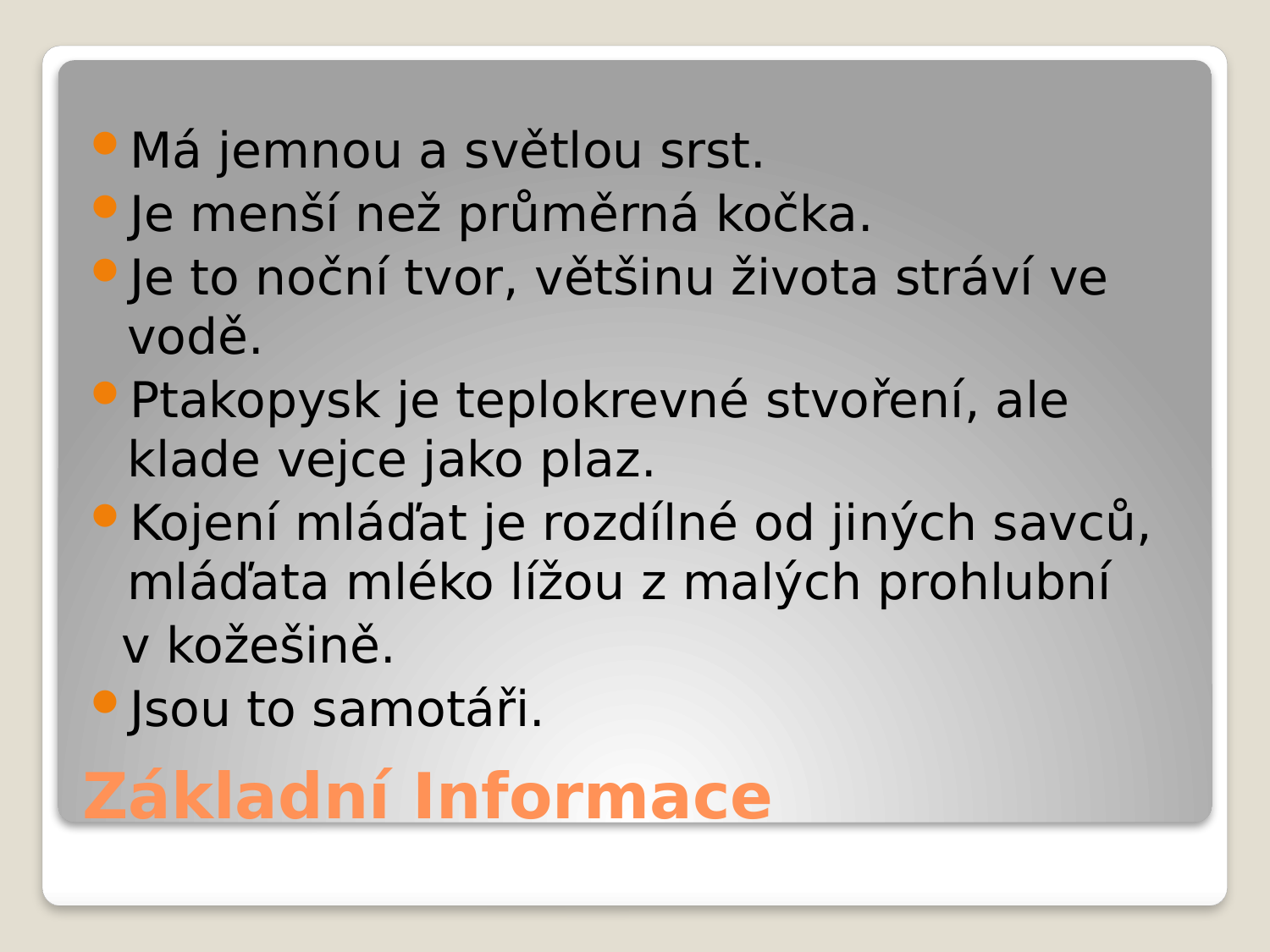

Má jemnou a světlou srst.
Je menší než průměrná kočka.
Je to noční tvor, většinu života stráví ve vodě.
Ptakopysk je teplokrevné stvoření, ale klade vejce jako plaz.
Kojení mláďat je rozdílné od jiných savců, mláďata mléko lížou z malých prohlubní
  v kožešině.
Jsou to samotáři.
# Základní Informace